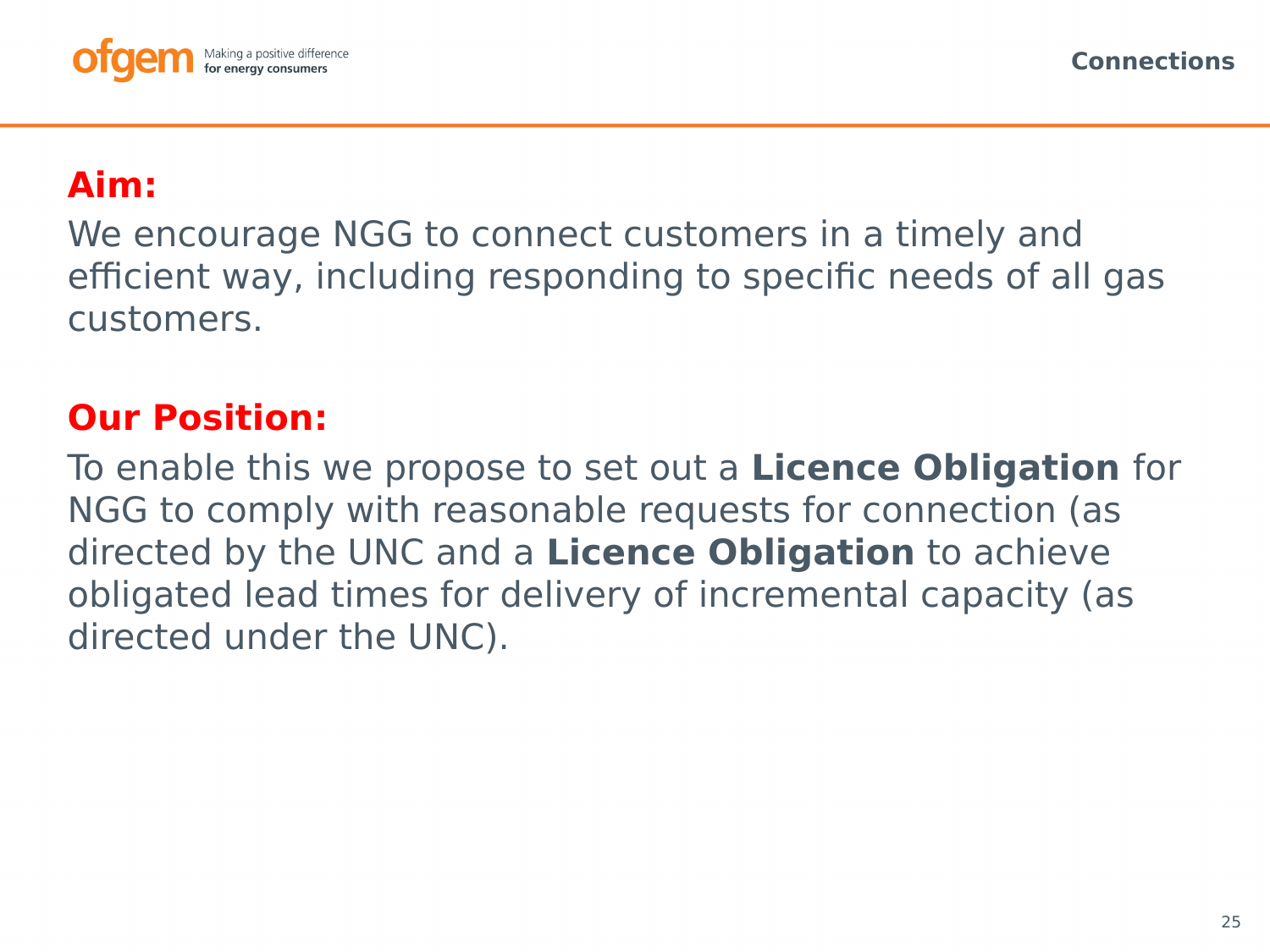

# Connections
Aim:
We encourage NGG to connect customers in a timely and efficient way, including responding to specific needs of all gas customers.

Our Position:
To enable this we propose to set out a Licence Obligation for NGG to comply with reasonable requests for connection (as directed by the UNC and a Licence Obligation to achieve obligated lead times for delivery of incremental capacity (as directed under the UNC).

25